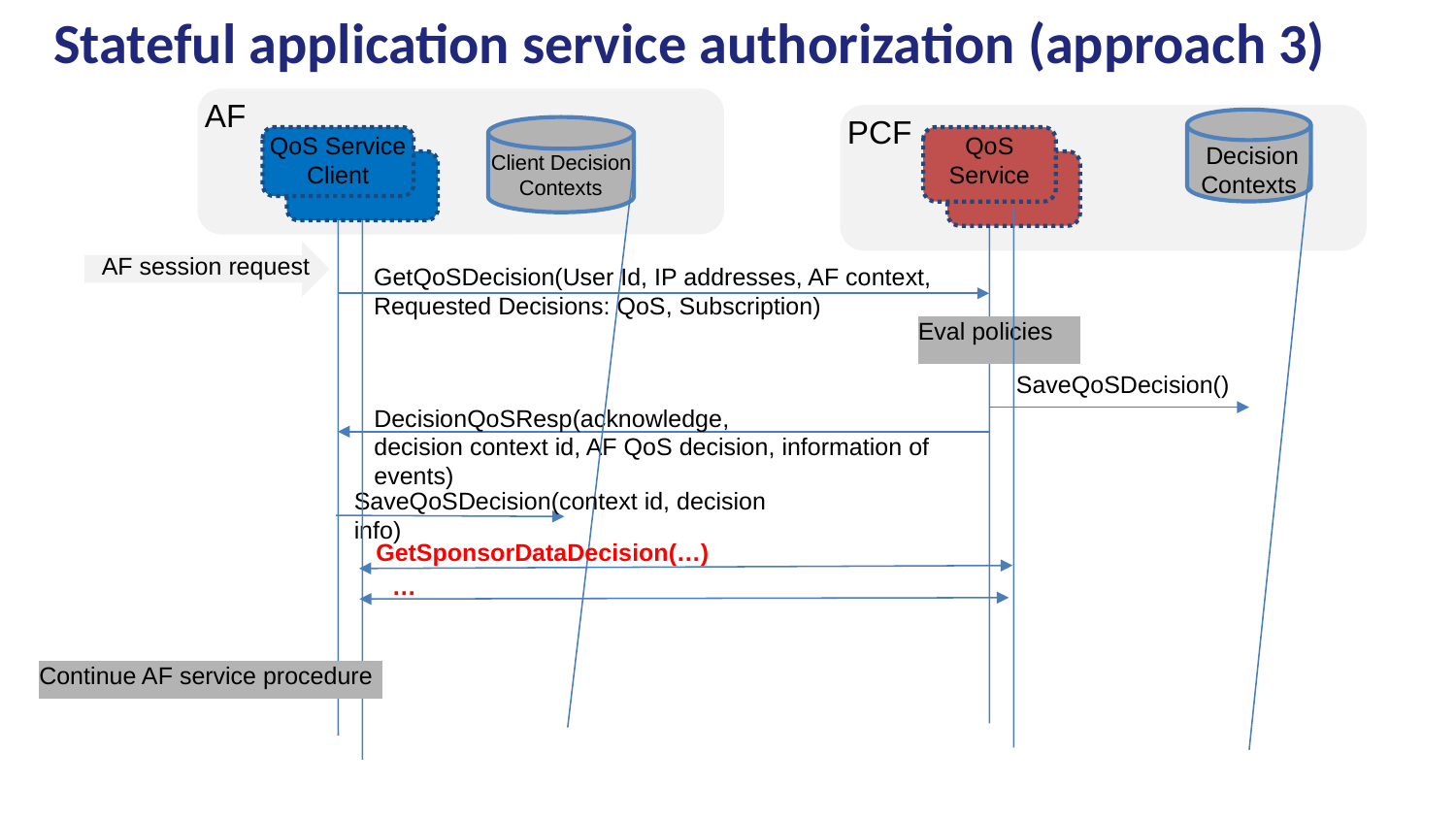

# Stateful application service authorization (approach 3)
AF
PCF
 Decision Contexts
Client Decision Contexts
QoS Service
Client
QoS Service

AF session request
GetQoSDecision(User Id, IP addresses, AF context, Requested Decisions: QoS, Subscription)
Eval policies
SaveQoSDecision()
DecisionQoSResp(acknowledge,
decision context id, AF QoS decision, information of events)
SaveQoSDecision(context id, decision info)
GetSponsorDataDecision(…)
…
Continue AF service procedure